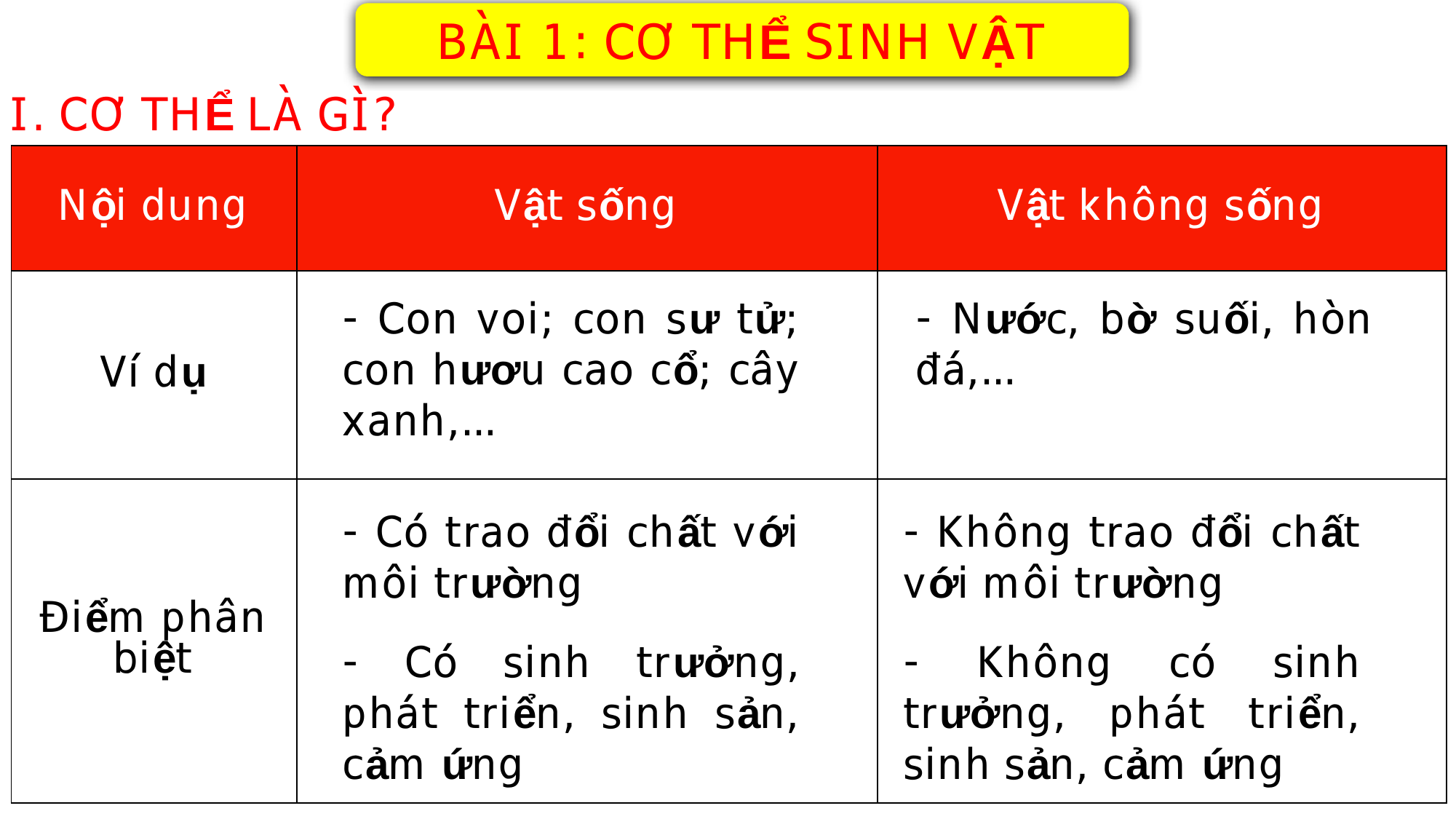

BÀI 1: CƠ THỂ SINH VẬT
I. CƠ THỂ LÀ GÌ?
| Nội dung | Vật sống | Vật không sống |
| --- | --- | --- |
| Ví dụ |  |  |
| Điểm phân biệt |  |  |
- Nước, bờ suối, hòn đá,…
- Con voi; con sư tử; con hươu cao cổ; cây xanh,…
- Có trao đổi chất với môi trường
- Không trao đổi chất với môi trường
- Có sinh trưởng, phát triển, sinh sản, cảm ứng
- Không có sinh trưởng, phát triển, sinh sản, cảm ứng